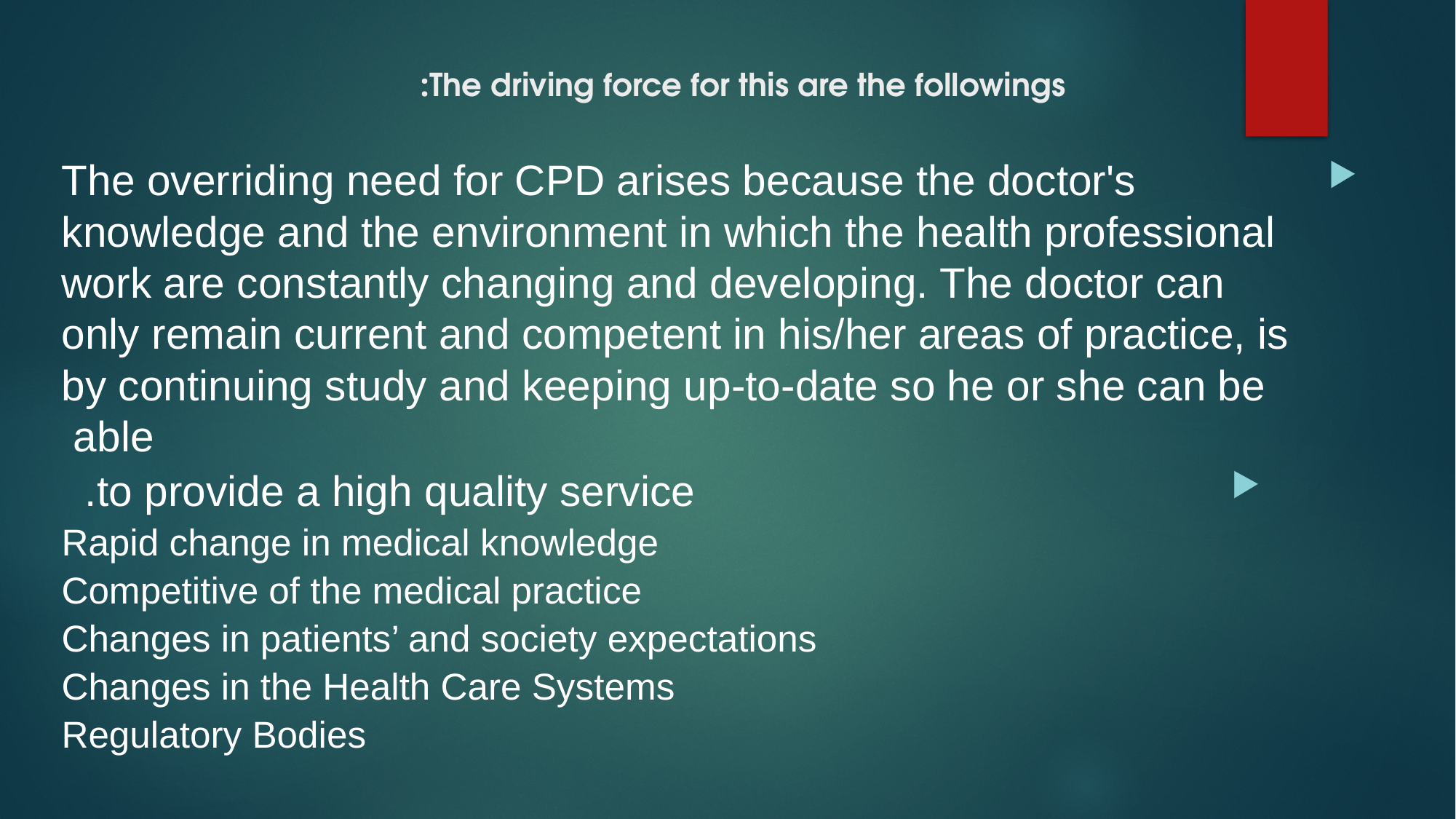

# The driving force for this are the followings:
The overriding need for CPD arises because the doctor's knowledge and the environment in which the health professional work are constantly changing and developing. The doctor can only remain current and competent in his/her areas of practice, is by continuing study and keeping up-to-date so he or she can be able
to provide a high quality service.
Rapid change in medical knowledge
Competitive of the medical practice
Changes in patients’ and society expectations
Changes in the Health Care Systems
Regulatory Bodies